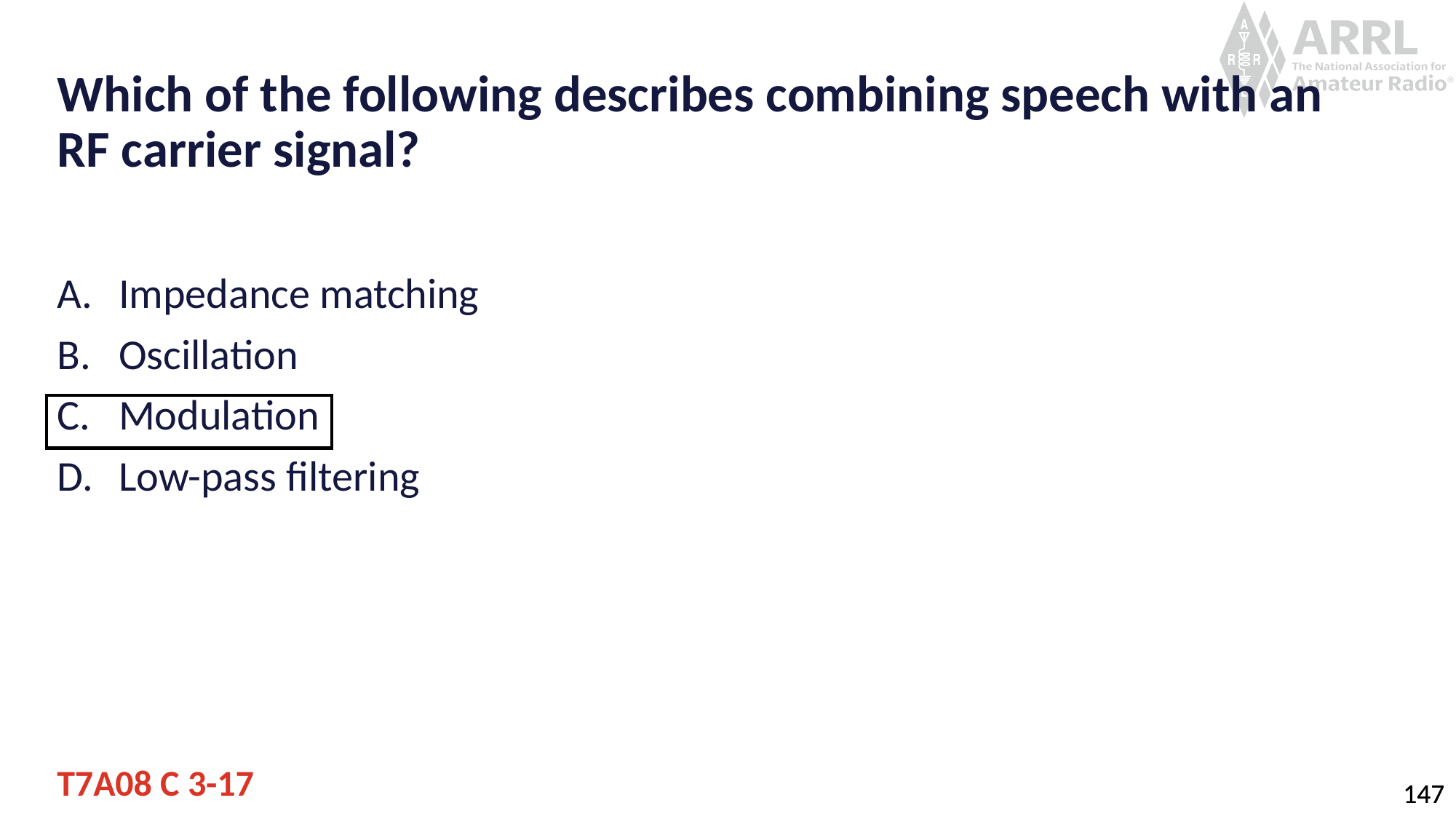

# Which of the following describes combining speech with an RF carrier signal?
Impedance matching
Oscillation
Modulation
Low-pass filtering

T7A08 C 3-17